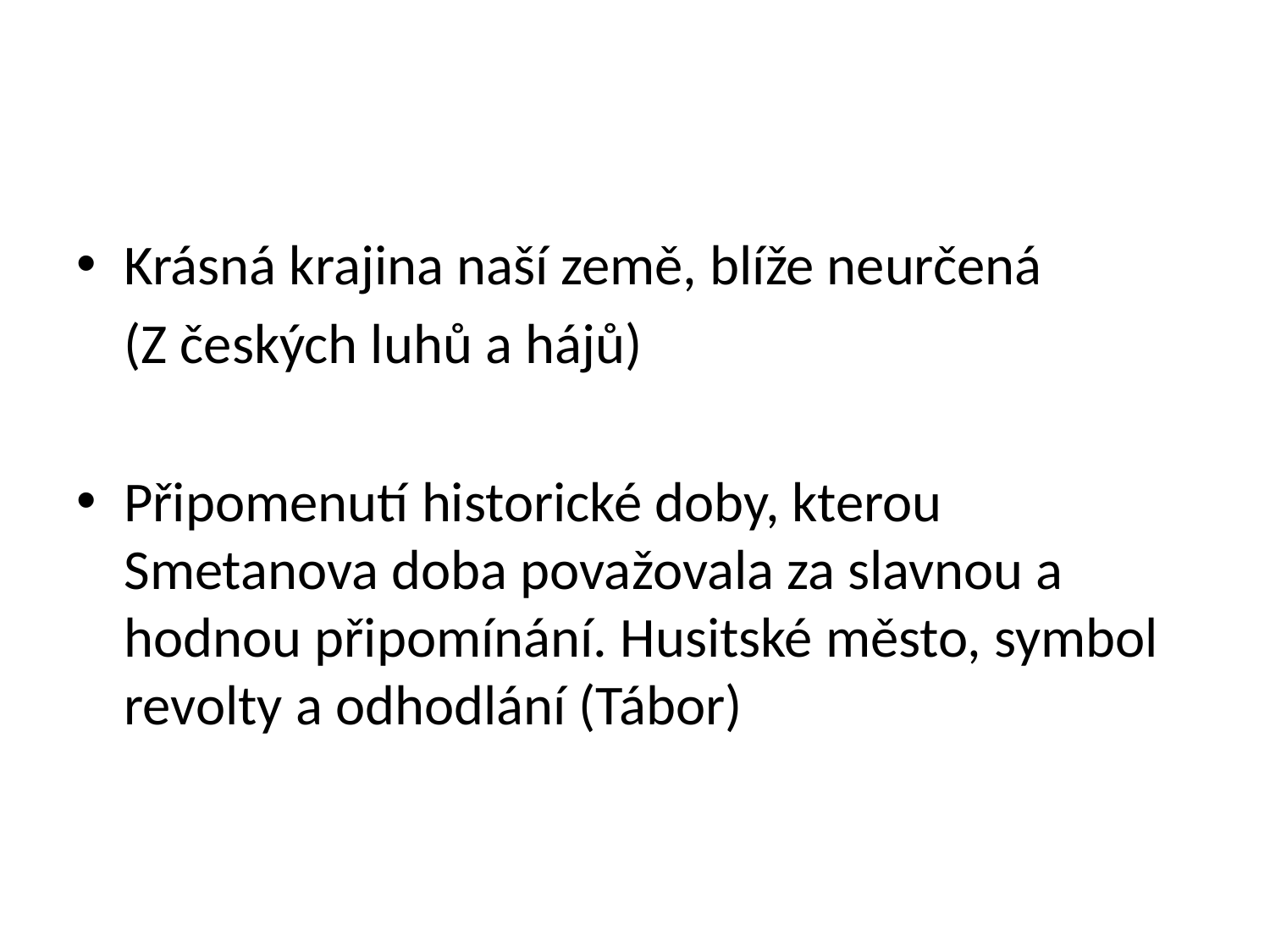

#
Krásná krajina naší země, blíže neurčená
	(Z českých luhů a hájů)

Připomenutí historické doby, kterou Smetanova doba považovala za slavnou a hodnou připomínání. Husitské město, symbol revolty a odhodlání (Tábor)